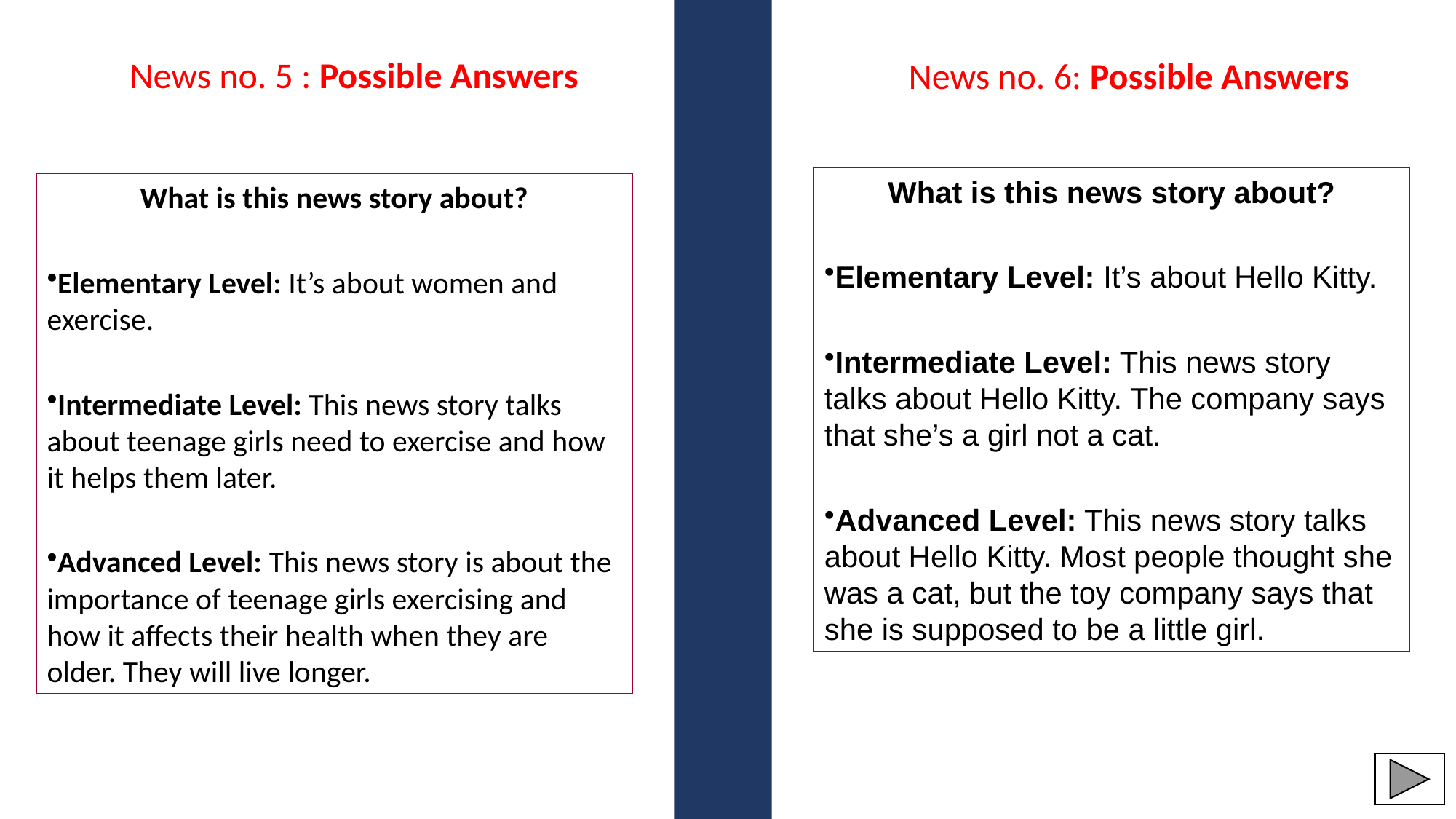

| News no. 5 : Possible Answers |
| --- |
| News no. 6: Possible Answers |
| --- |
What is this news story about?

Elementary Level: It’s about Hello Kitty.

Intermediate Level: This news story talks about Hello Kitty. The company says that she’s a girl not a cat.

Advanced Level: This news story talks about Hello Kitty. Most people thought she was a cat, but the toy company says that she is supposed to be a little girl.
What is this news story about?

Elementary Level: It’s about women and exercise.

Intermediate Level: This news story talks about teenage girls need to exercise and how it helps them later.

Advanced Level: This news story is about the importance of teenage girls exercising and how it affects their health when they are older. They will live longer.